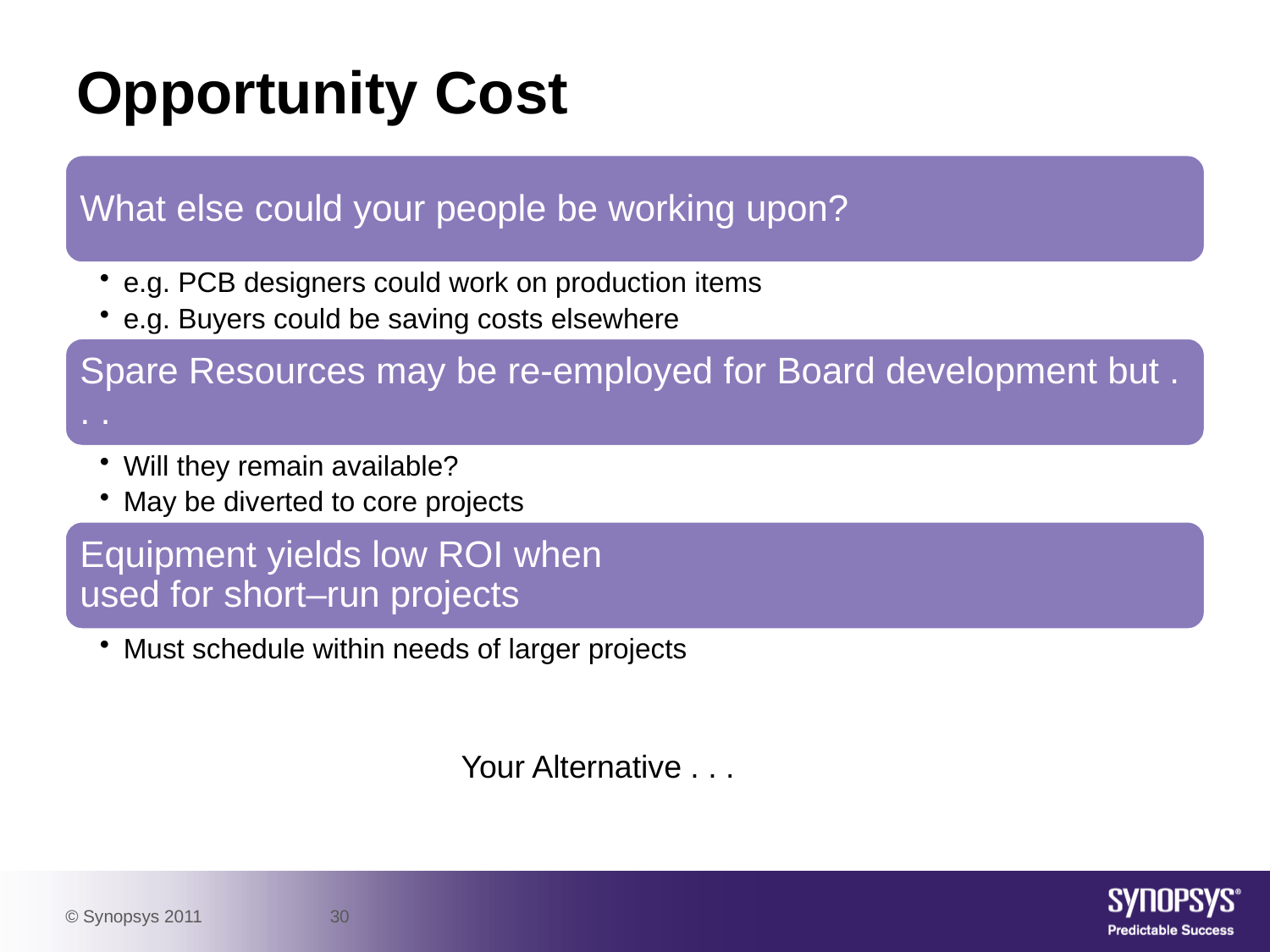

# Opportunity Cost
What else could your people be working upon?
e.g. PCB designers could work on production items
e.g. Buyers could be saving costs elsewhere
Spare Resources may be re-employed for Board development but . . .
Will they remain available?
May be diverted to core projects
Equipment yields low ROI when
used for short–run projects
Must schedule within needs of larger projects

Your Alternative . . .